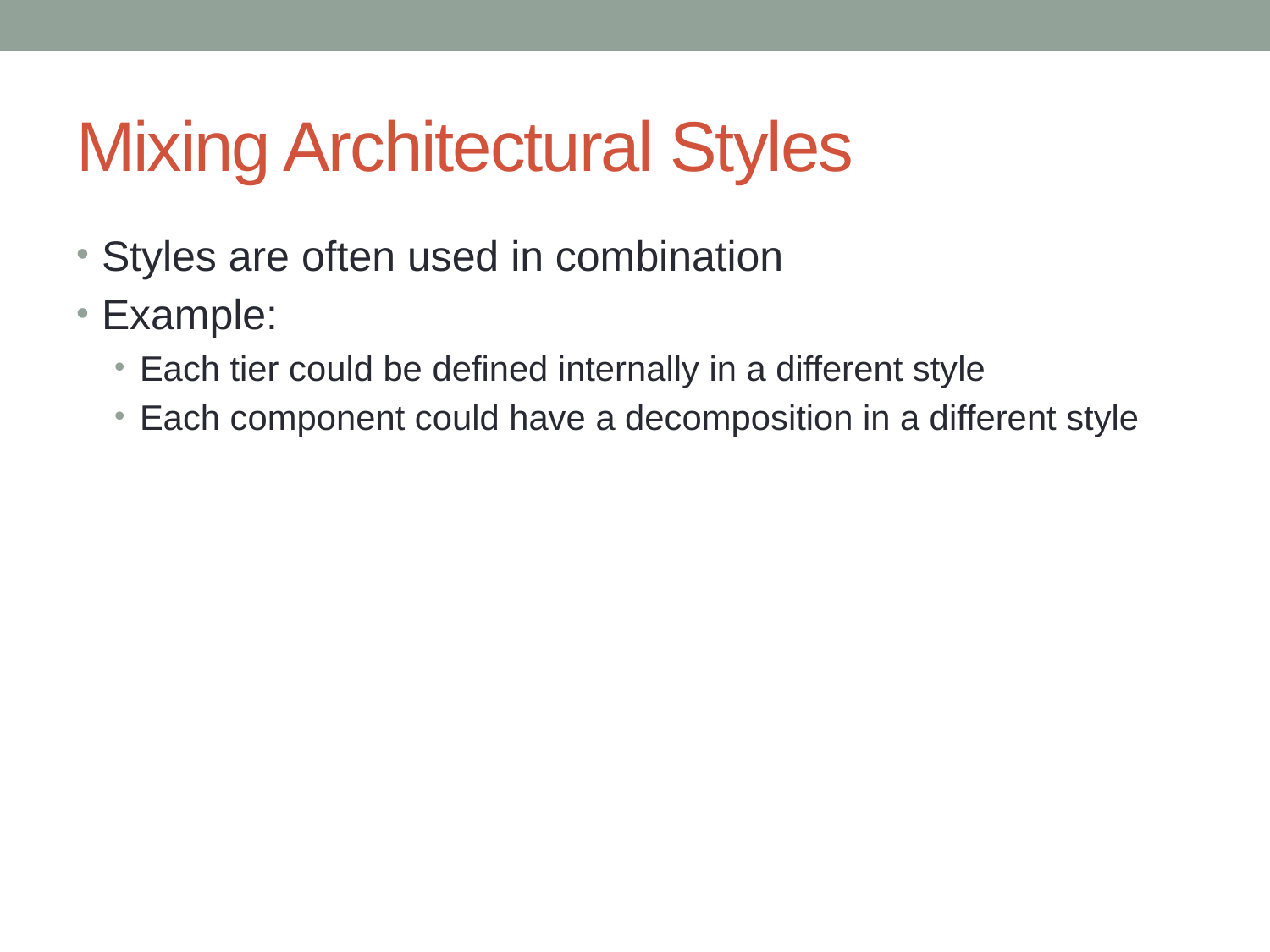

# Mixing Architectural Styles
Styles are often used in combination
Example:
Each tier could be defined internally in a different style
Each component could have a decomposition in a different style